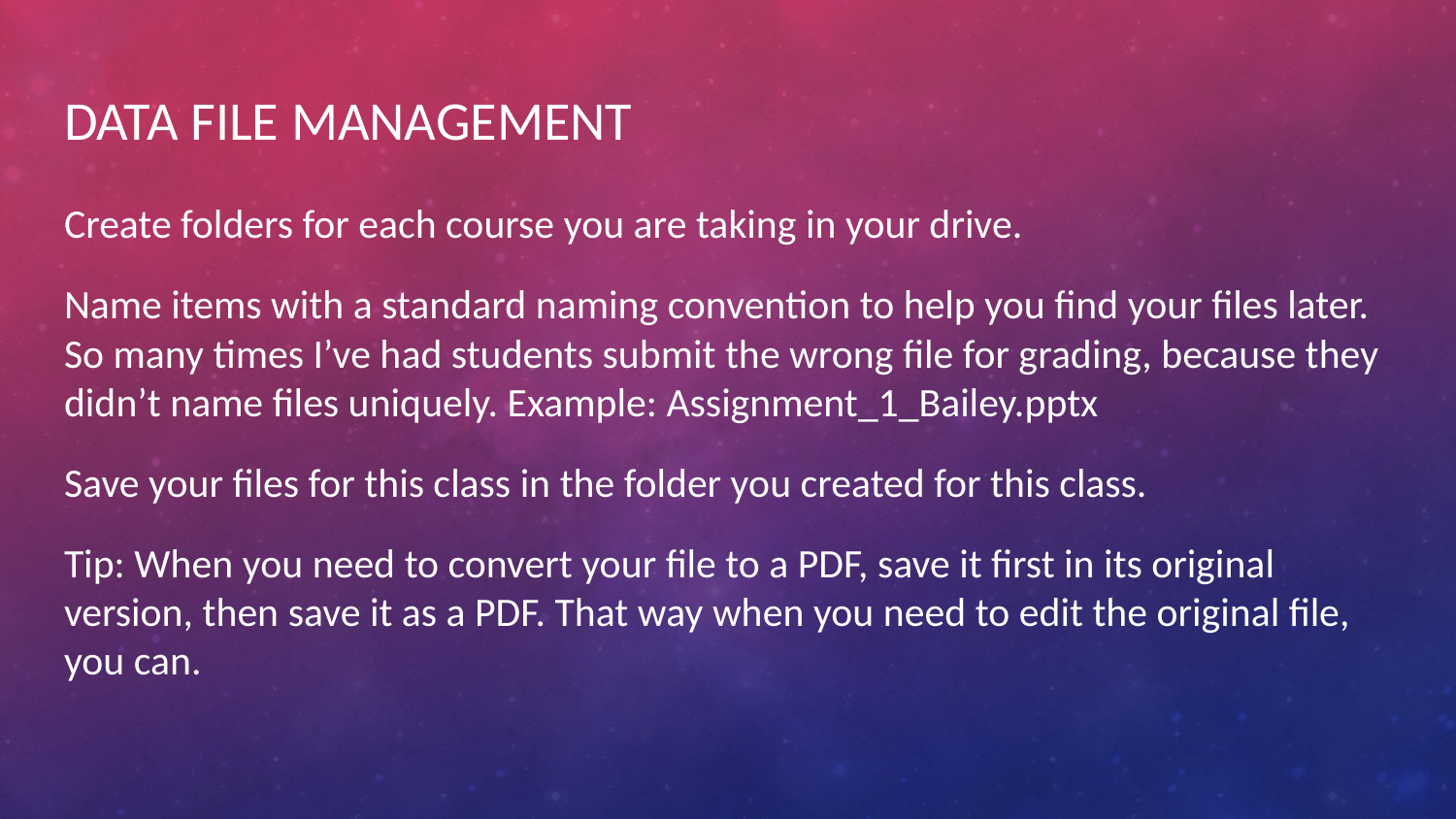

# Data File Management
Create folders for each course you are taking in your drive.
Name items with a standard naming convention to help you find your files later. So many times I’ve had students submit the wrong file for grading, because they didn’t name files uniquely. Example: Assignment_1_Bailey.pptx
Save your files for this class in the folder you created for this class.
Tip: When you need to convert your file to a PDF, save it first in its original version, then save it as a PDF. That way when you need to edit the original file, you can.